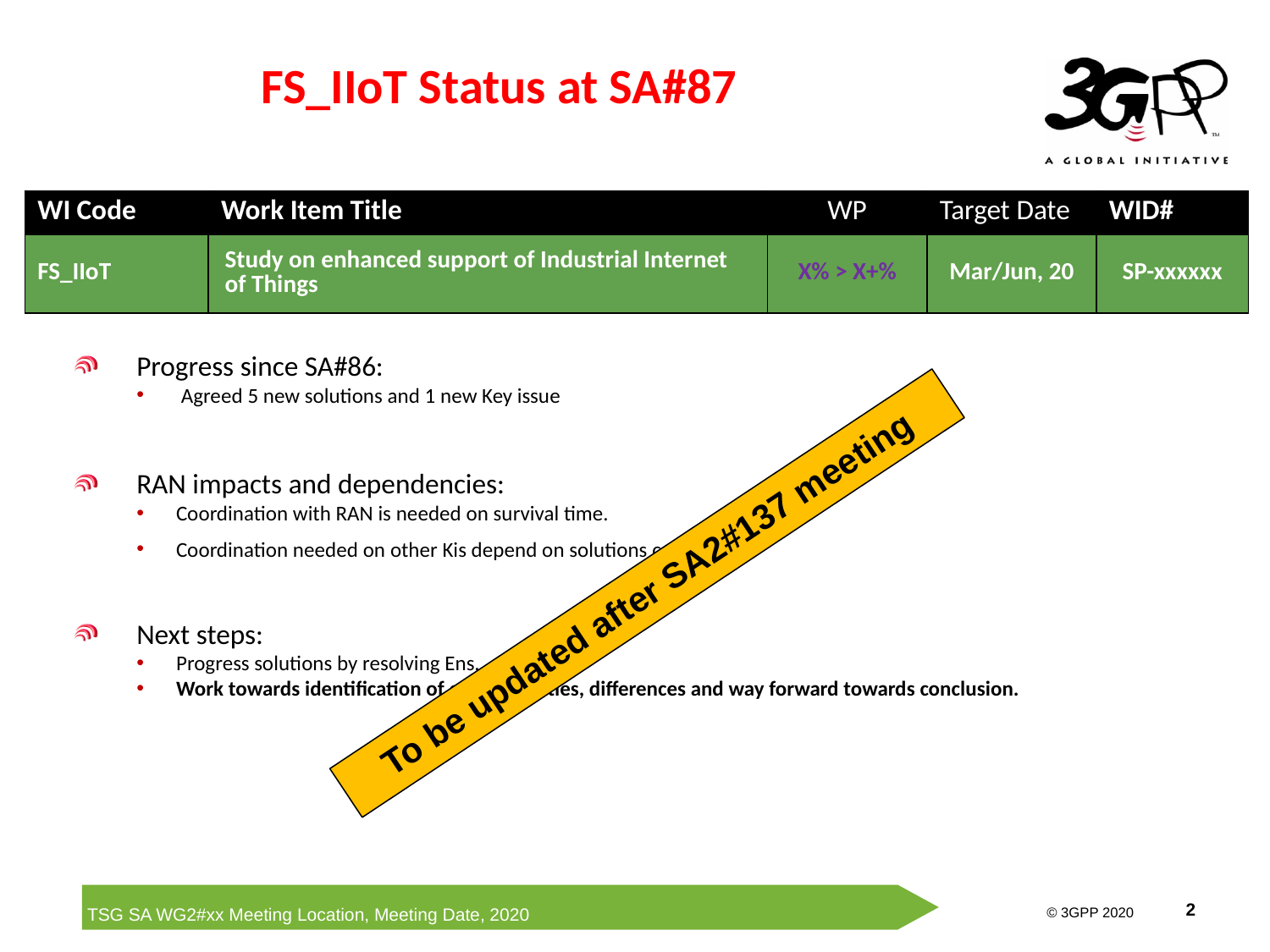

# FS_IIoT Status at SA#87
| WI Code | Work Item Title | WP | Target Date | WID# |
| --- | --- | --- | --- | --- |
| FS\_IIoT | Study on enhanced support of Industrial Internet of Things | X% > X+% | Mar/Jun, 20 | SP-xxxxxx |
Progress since SA#86:
 Agreed 5 new solutions and 1 new Key issue

RAN impacts and dependencies:
Coordination with RAN is needed on survival time.
Coordination needed on other Kis depend on solutions concluded

Next steps:
Progress solutions by resolving Ens.
Work towards identification of commonalities, differences and way forward towards conclusion.

To be updated after SA2#137 meeting